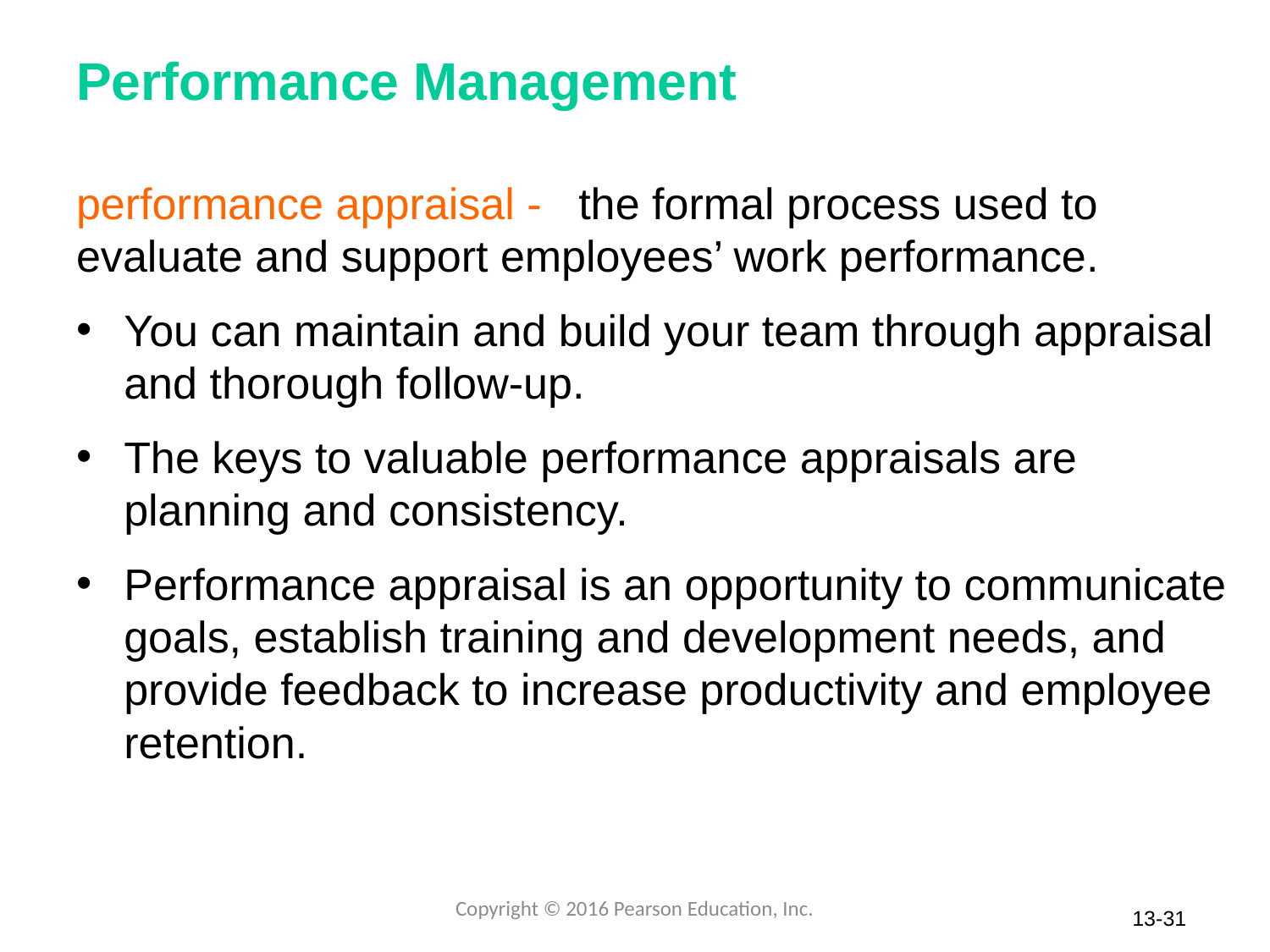

# Performance Management
performance appraisal -   the formal process used to evaluate and support employees’ work performance.

You can maintain and build your team through appraisal and thorough follow-up.

The keys to valuable performance appraisals are planning and consistency.

Performance appraisal is an opportunity to communicate goals, establish training and development needs, and provide feedback to increase productivity and employee retention.
Copyright © 2016 Pearson Education, Inc.